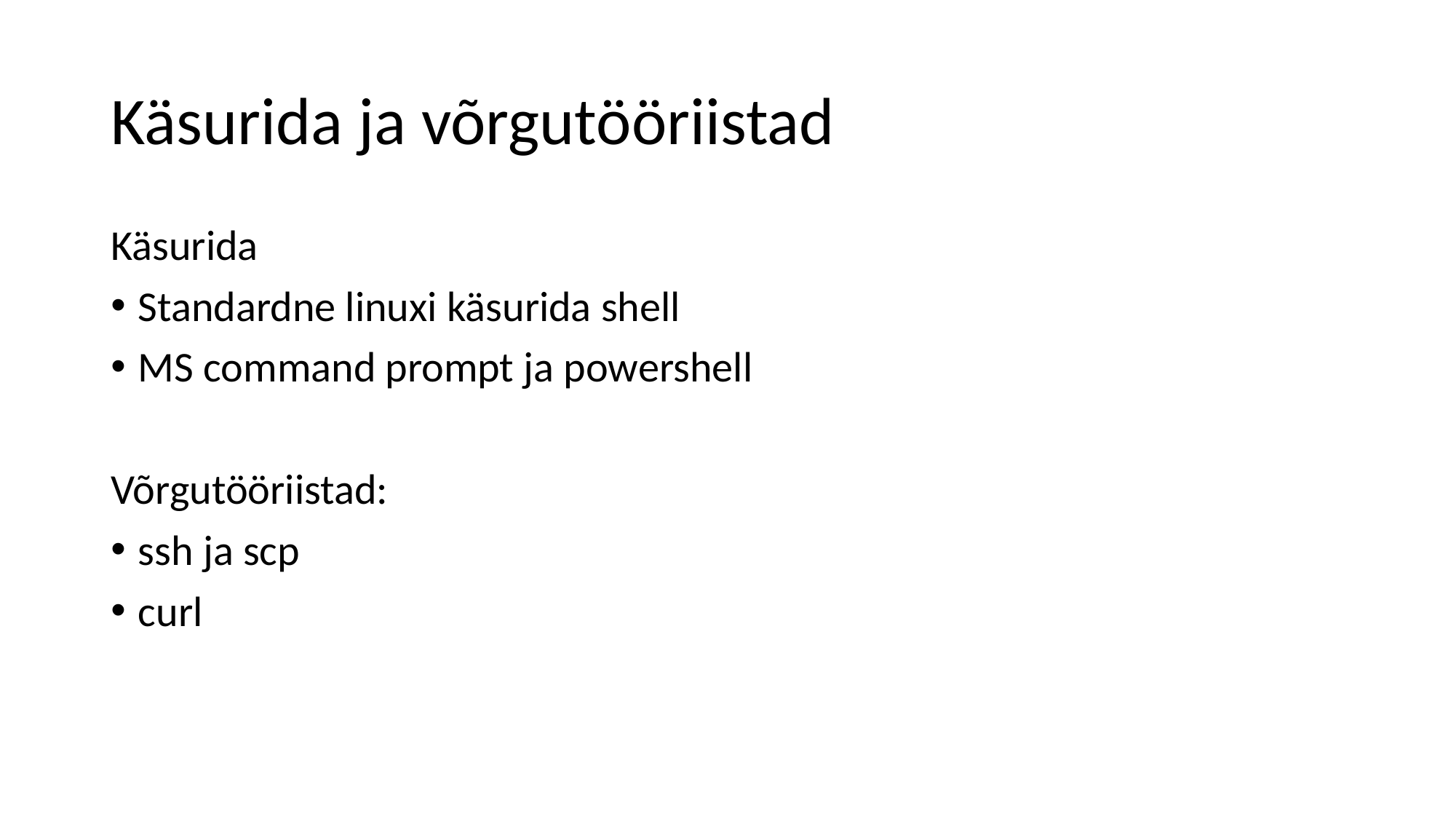

# Käsurida ja võrgutööriistad
Käsurida
Standardne linuxi käsurida shell
MS command prompt ja powershell

Võrgutööriistad:
ssh ja scp
curl